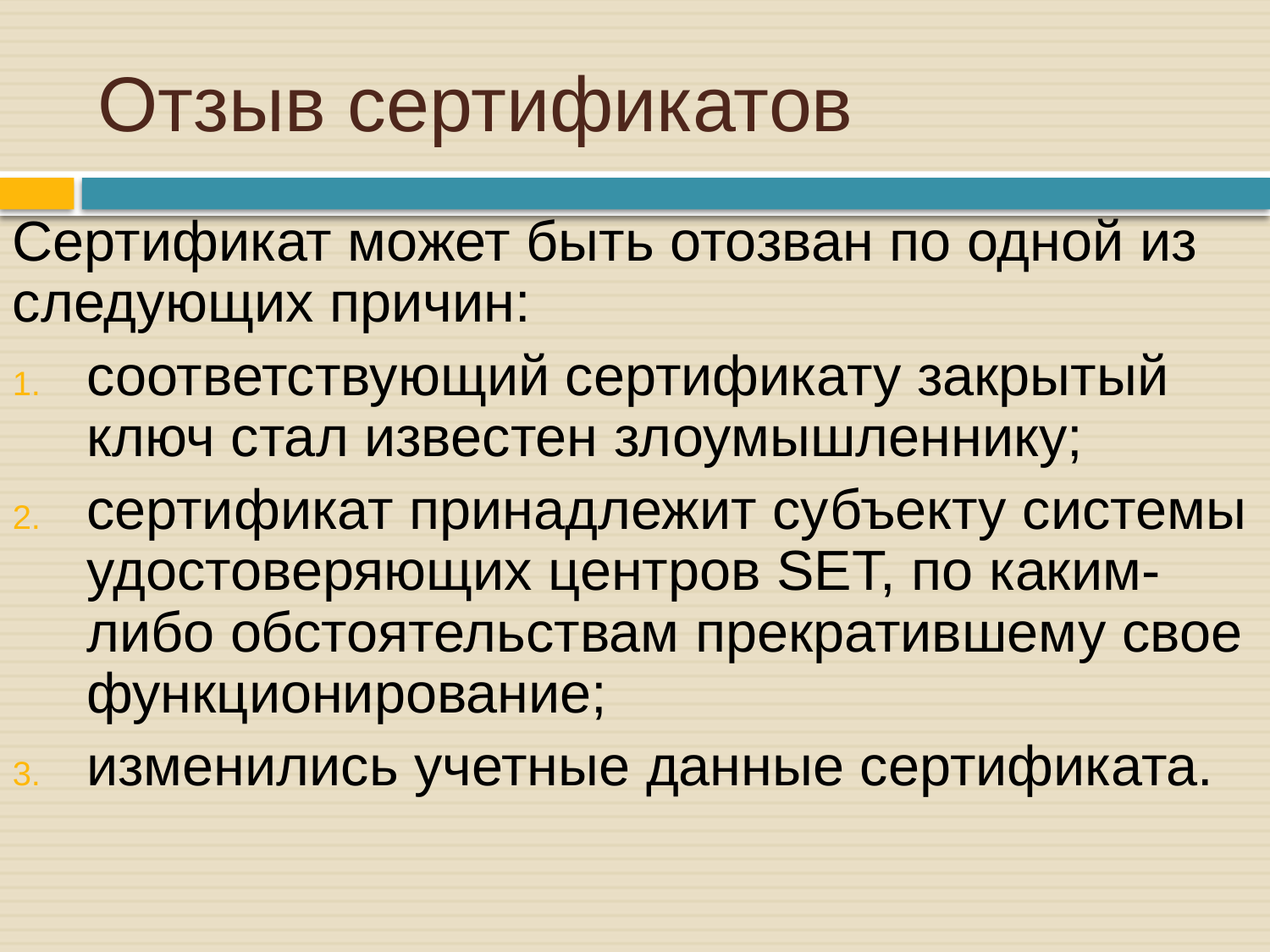

# Отзыв сертификатов
Сертификат может быть отозван по одной из следующих причин:
соответствующий сертификату закрытый ключ стал известен злоумышленнику;
сертификат принадлежит субъекту системы удостоверяющих центров SET, по каким-либо обстоятельствам прекратившему свое функционирование;
изменились учетные данные сертификата.